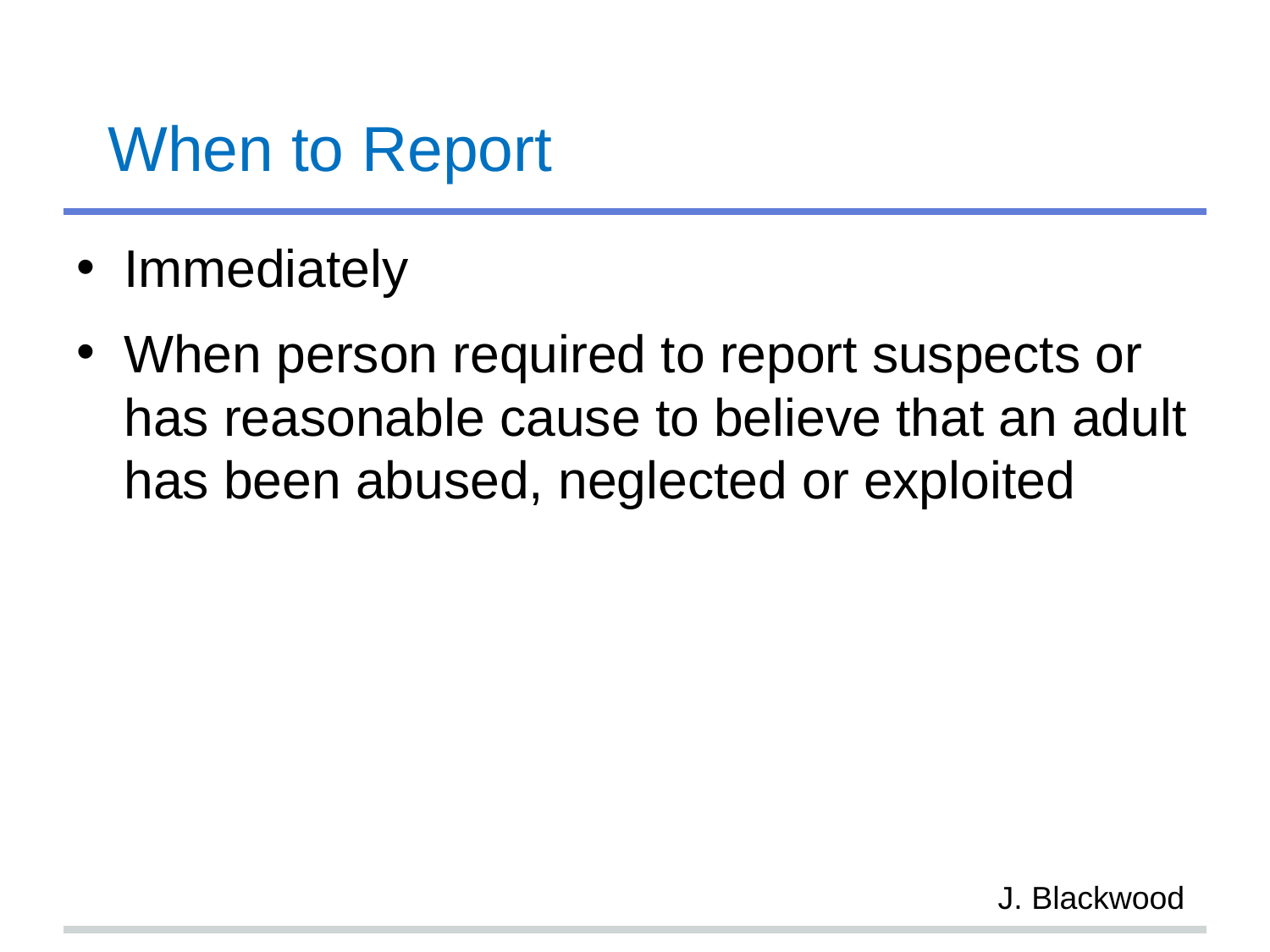

# When to Report
Immediately
When person required to report suspects or has reasonable cause to believe that an adult has been abused, neglected or exploited
J. Blackwood